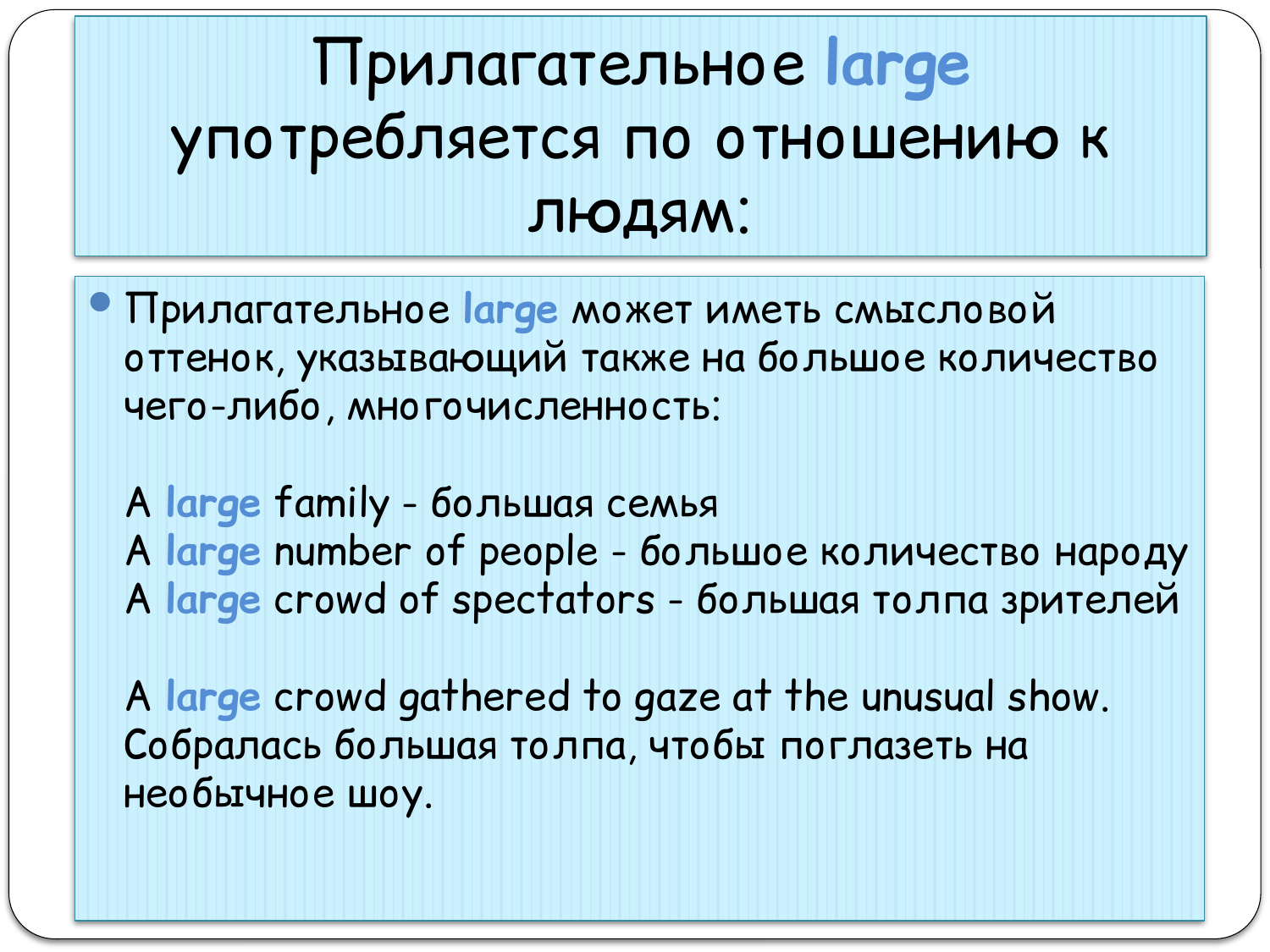

# Прилагательное large употребляется по отношению к людям:
Прилагательное large может иметь смысловой оттенок, указывающий также на большое количество чего-либо, многочисленность:
A large family - большая семья
A large number of people - большое количество народу
A large crowd of spectators - большая толпа зрителей
A large crowd gathered to gaze at the unusual show.
Собралась большая толпа, чтобы поглазеть на необычное шоу.